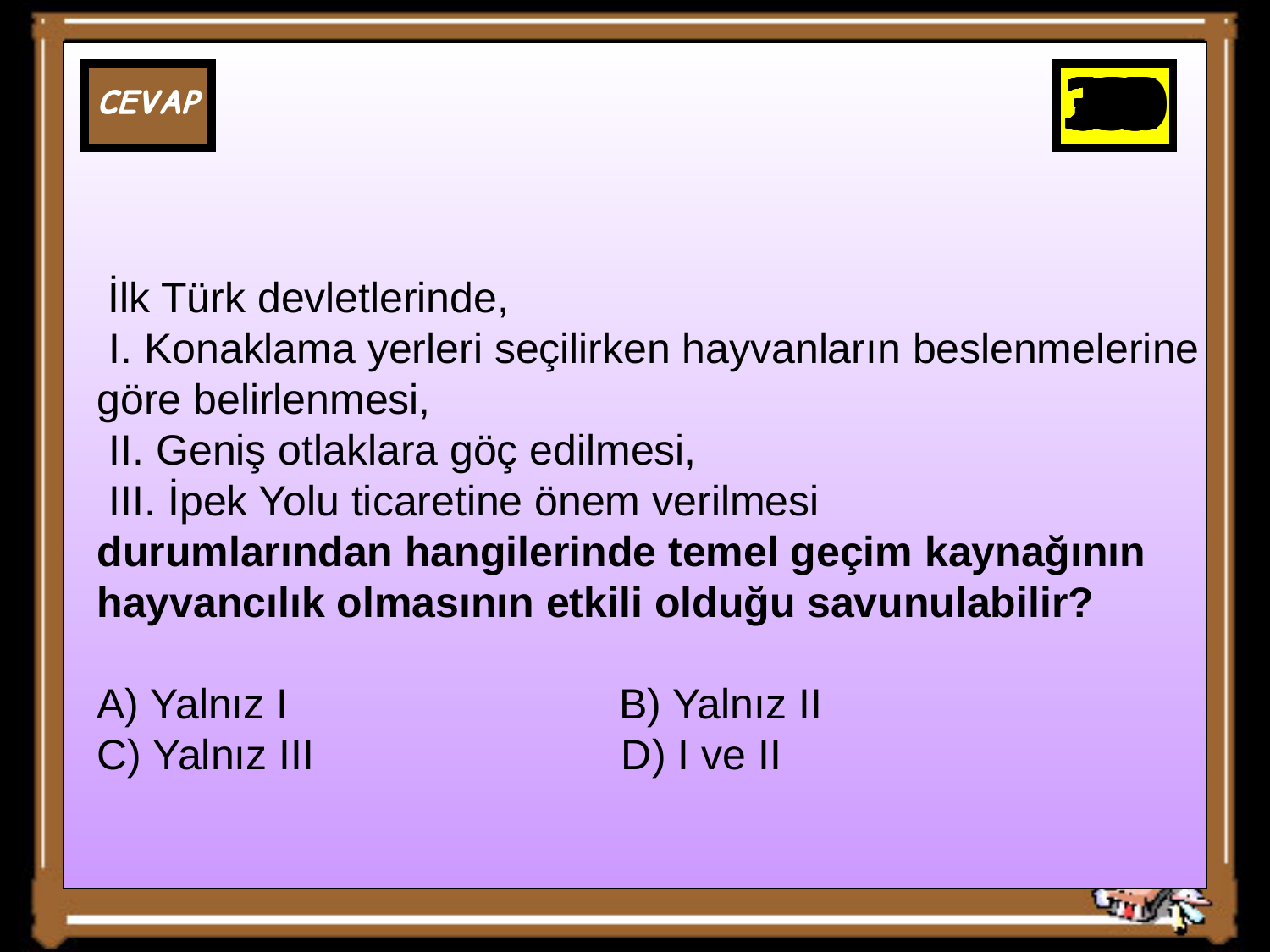

34
35
36
38
25
31
32
33
37
39
0
30
29
28
27
26
24
23
22
21
20
19
18
17
16
15
14
13
12
11
10
9
8
7
6
5
4
3
2
1
40

CEVAP
 İlk Türk devletlerinde,
 I. Konaklama yerleri seçilirken hayvanların beslenmelerine göre belirlenmesi,
 II. Geniş otlaklara göç edilmesi,
 III. İpek Yolu ticaretine önem verilmesi
durumlarından hangilerinde temel geçim kaynağının hayvancılık olmasının etkili olduğu savunulabilir?

A) Yalnız I                            B) Yalnız II
C) Yalnız III                          D) I ve II